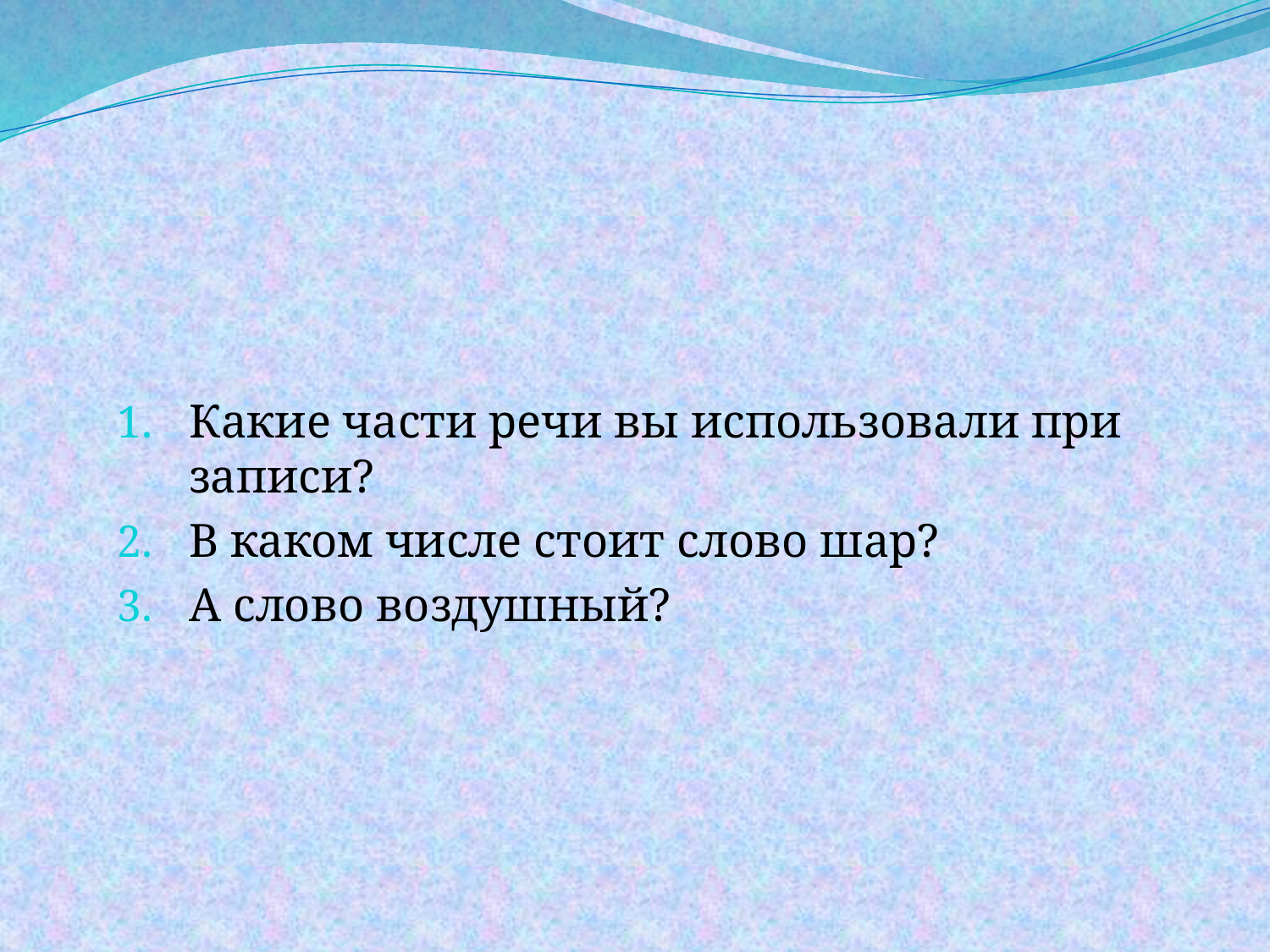

Какие части речи вы использовали при записи?
В каком числе стоит слово шар?
А слово воздушный?